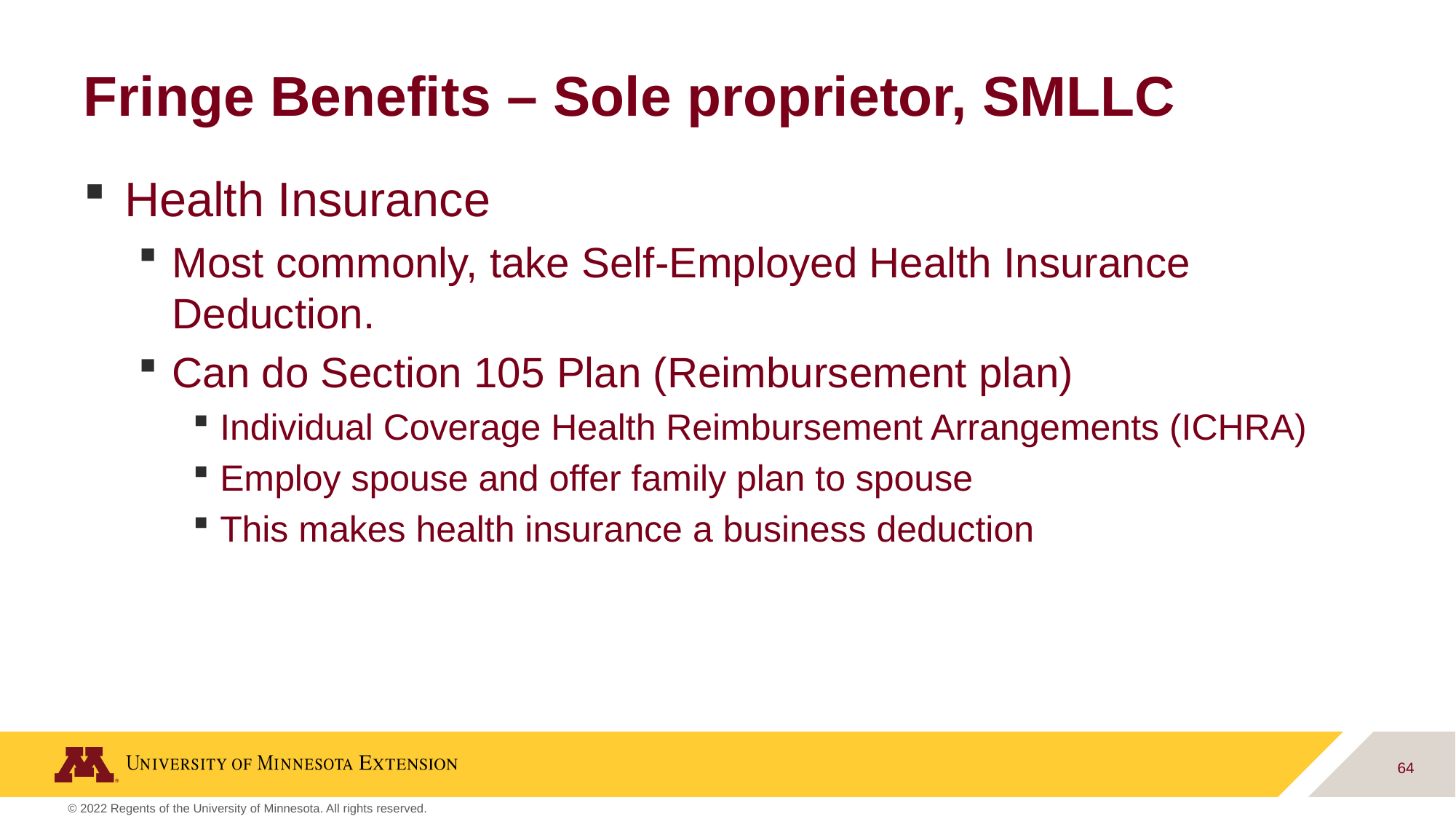

# Fringe Benefits – Sole proprietor, SMLLC
Health Insurance
Most commonly, take Self-Employed Health Insurance Deduction.
Can do Section 105 Plan (Reimbursement plan)
Individual Coverage Health Reimbursement Arrangements (ICHRA)
Employ spouse and offer family plan to spouse
This makes health insurance a business deduction